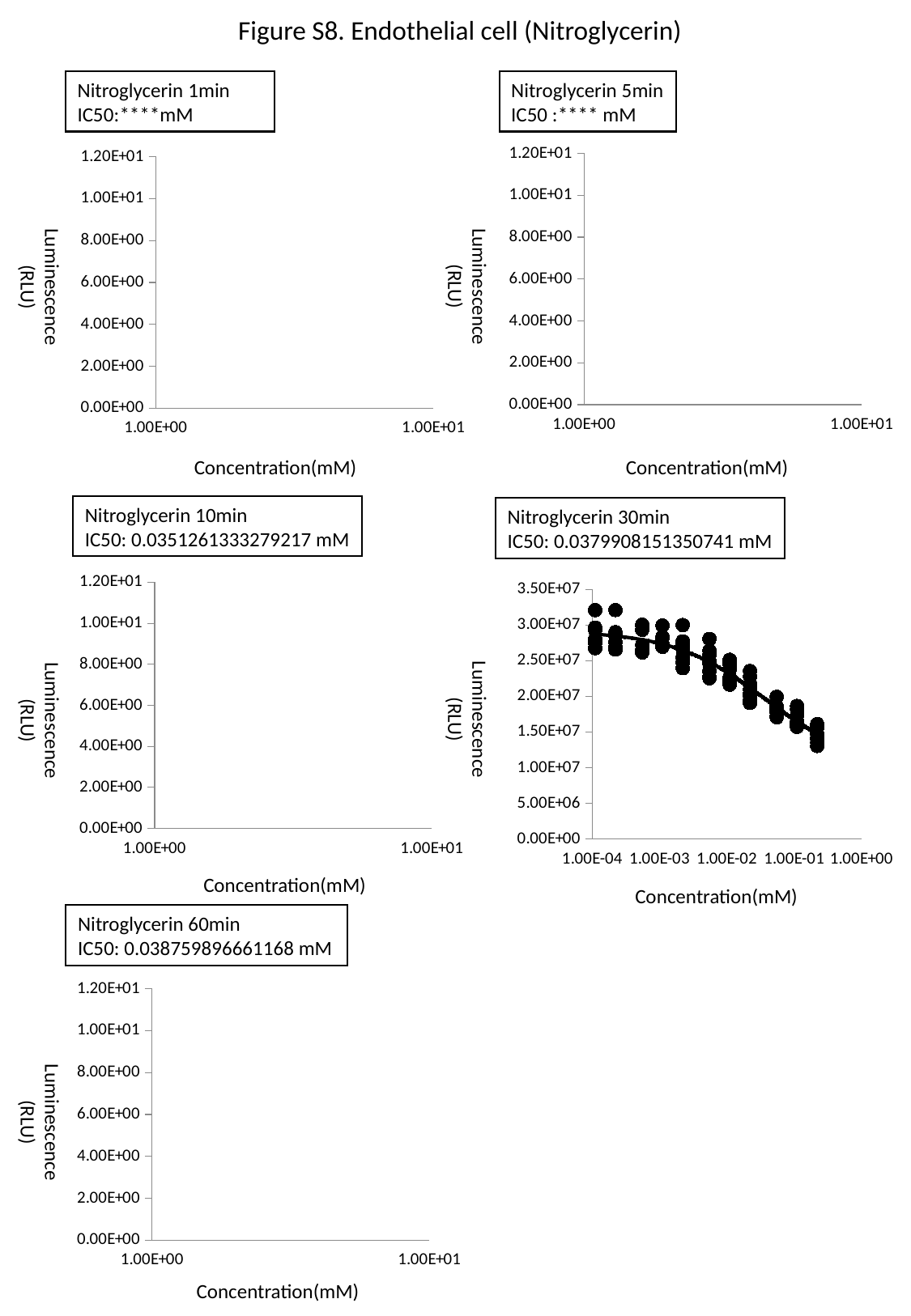

Figure S8. Endothelial cell (Nitroglycerin)
Nitroglycerin 1min
IC50:****mM
Nitroglycerin 5min
IC50 :**** mM

### Chart

| Category |  |  |
|---|---|---|

### Chart

| Category |  |  |
|---|---|---|
Luminescence (RLU)
Luminescence (RLU)
Concentration(mM)
Concentration(mM)
Nitroglycerin 10min
IC50: 0.0351261333279217 mM
Nitroglycerin 30min
IC50: 0.0379908151350741 mM

### Chart

| Category |  |  |
|---|---|---|

### Chart

| Category |  |  |
|---|---|---|
Luminescence (RLU)
Luminescence (RLU)
Concentration(mM)
Concentration(mM)
Nitroglycerin 60min
IC50: 0.038759896661168 mM

### Chart

| Category |  |  |
|---|---|---|
Luminescence (RLU)
Concentration(mM)